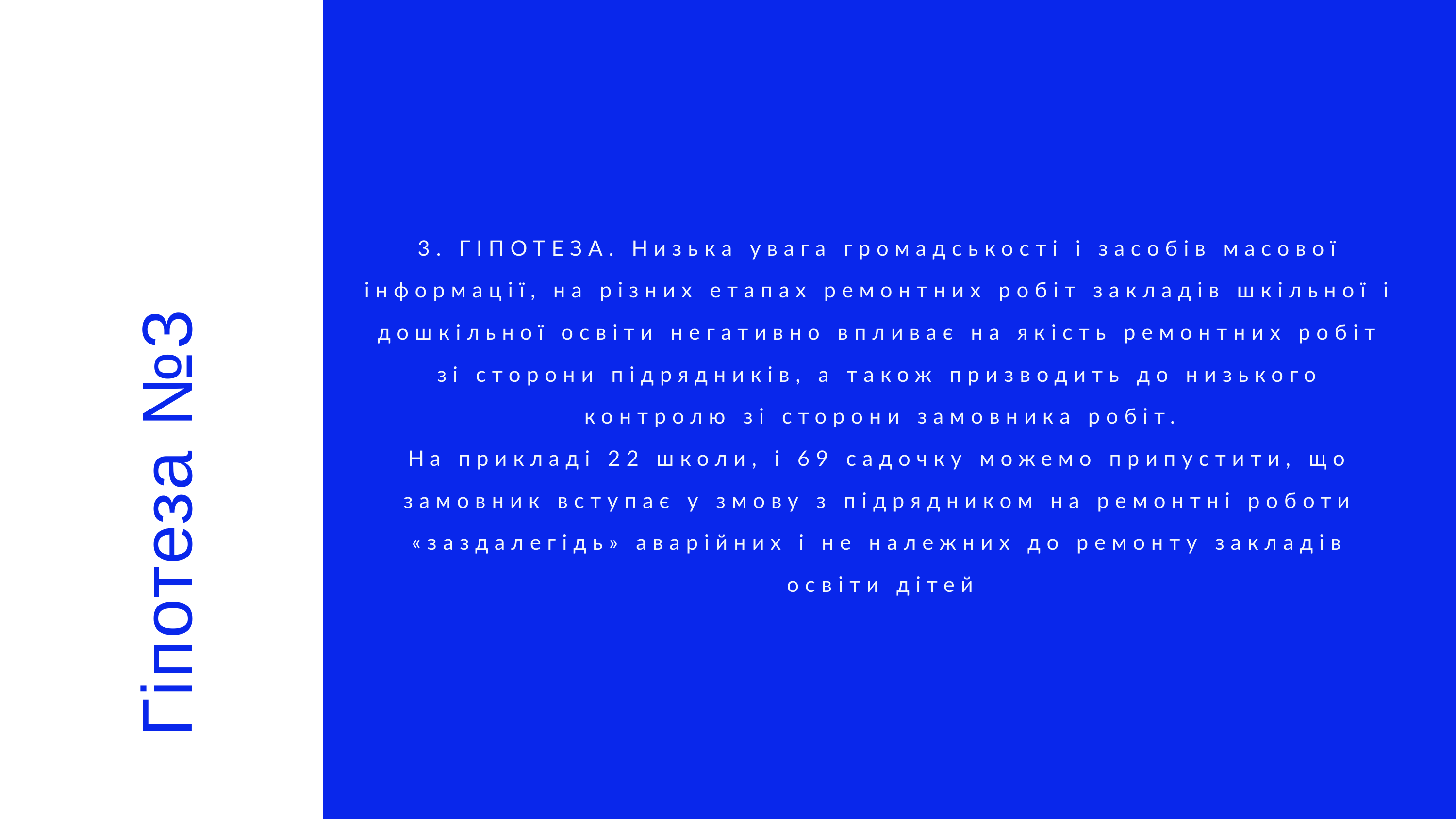

3. ГІПОТЕЗА. Низька увага громадськості і засобів масової інформації, на різних етапах ремонтних робіт закладів шкільної і дошкільної освіти негативно впливає на якість ремонтних робіт зі сторони підрядників, а також призводить до низького контролю зі сторони замовника робіт.
На прикладі 22 школи, і 69 садочку можемо припустити, що замовник вступає у змову з підрядником на ремонтні роботи «заздалегідь» аварійних і не належних до ремонту закладів освіти дітей
Гіпотеза №3